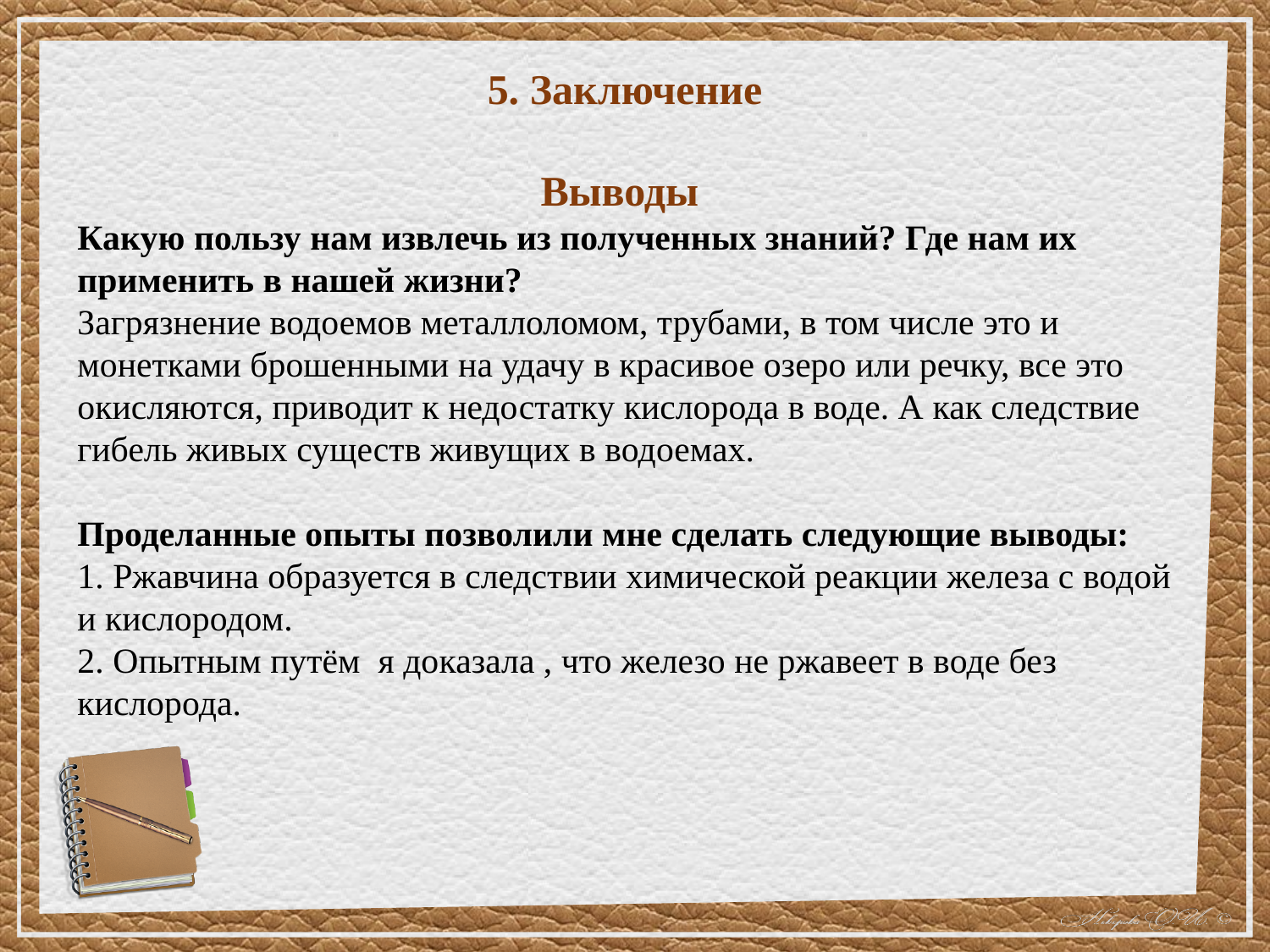

5. Заключение

Выводы
Какую пользу нам извлечь из полученных знаний? Где нам их применить в нашей жизни?
Загрязнение водоемов металлоломом, трубами, в том числе это и монетками брошенными на удачу в красивое озеро или речку, все это окисляются, приводит к недостатку кислорода в воде. А как следствие гибель живых существ живущих в водоемах.

Проделанные опыты позволили мне сделать следующие выводы:
1. Ржавчина образуется в следствии химической реакции железа с водой и кислородом.
2. Опытным путём  я доказала , что железо не ржавеет в воде без кислорода.